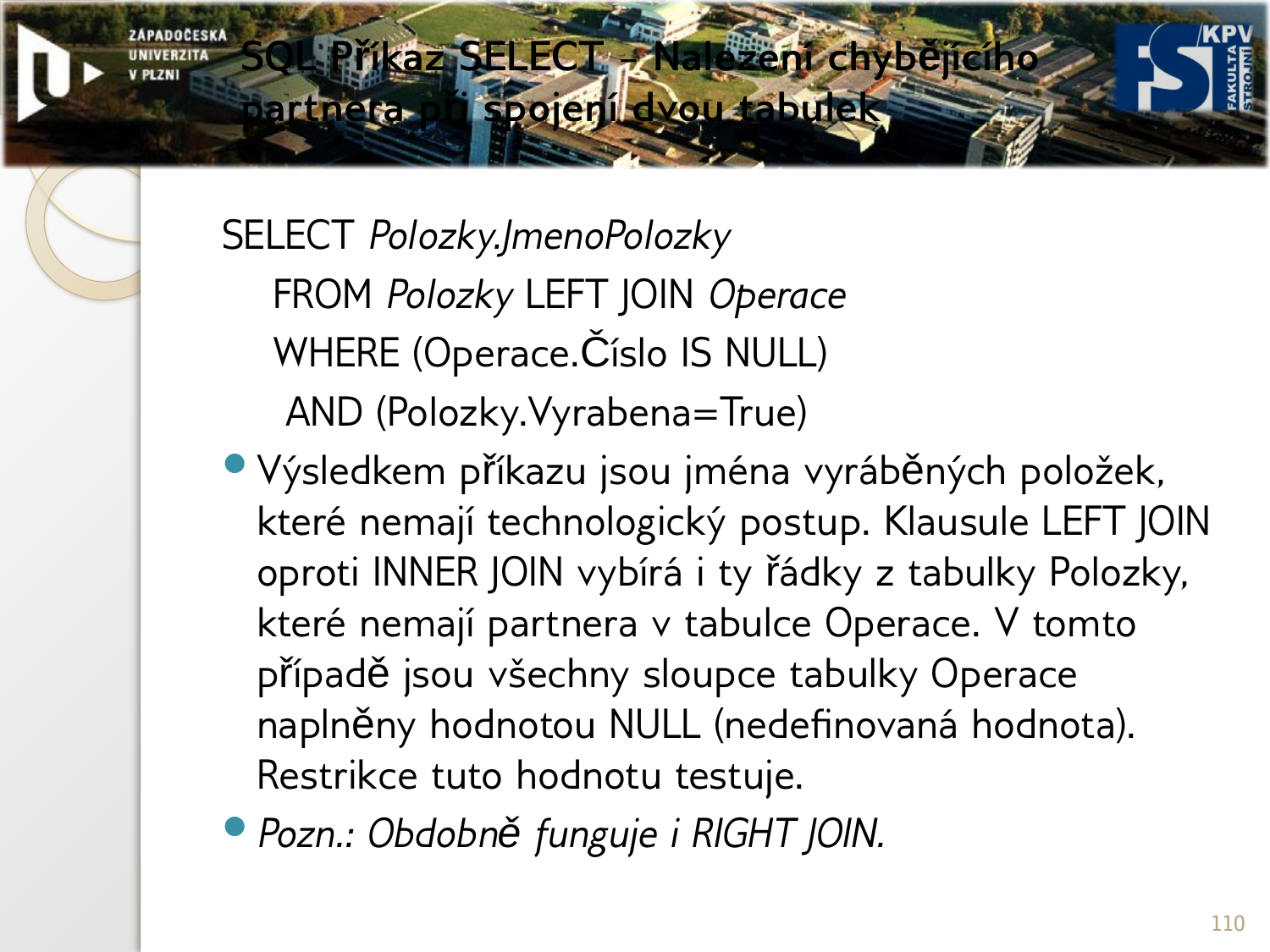

# SQL Příkaz SELECT – Nalezení chybějícího partnera při spojení dvou tabulek
SELECT Polozky.JmenoPolozky
    FROM Polozky LEFT JOIN Operace
    WHERE (Operace.Číslo IS NULL)
     AND (Polozky.Vyrabena=True)
Výsledkem příkazu jsou jména vyráběných položek, které nemají technologický postup. Klausule LEFT JOIN oproti INNER JOIN vybírá i ty řádky z tabulky Polozky, které nemají partnera v tabulce Operace. V tomto případě jsou všechny sloupce tabulky Operace naplněny hodnotou NULL (nedefinovaná hodnota). Restrikce tuto hodnotu testuje.
Pozn.: Obdobně funguje i RIGHT JOIN.

110